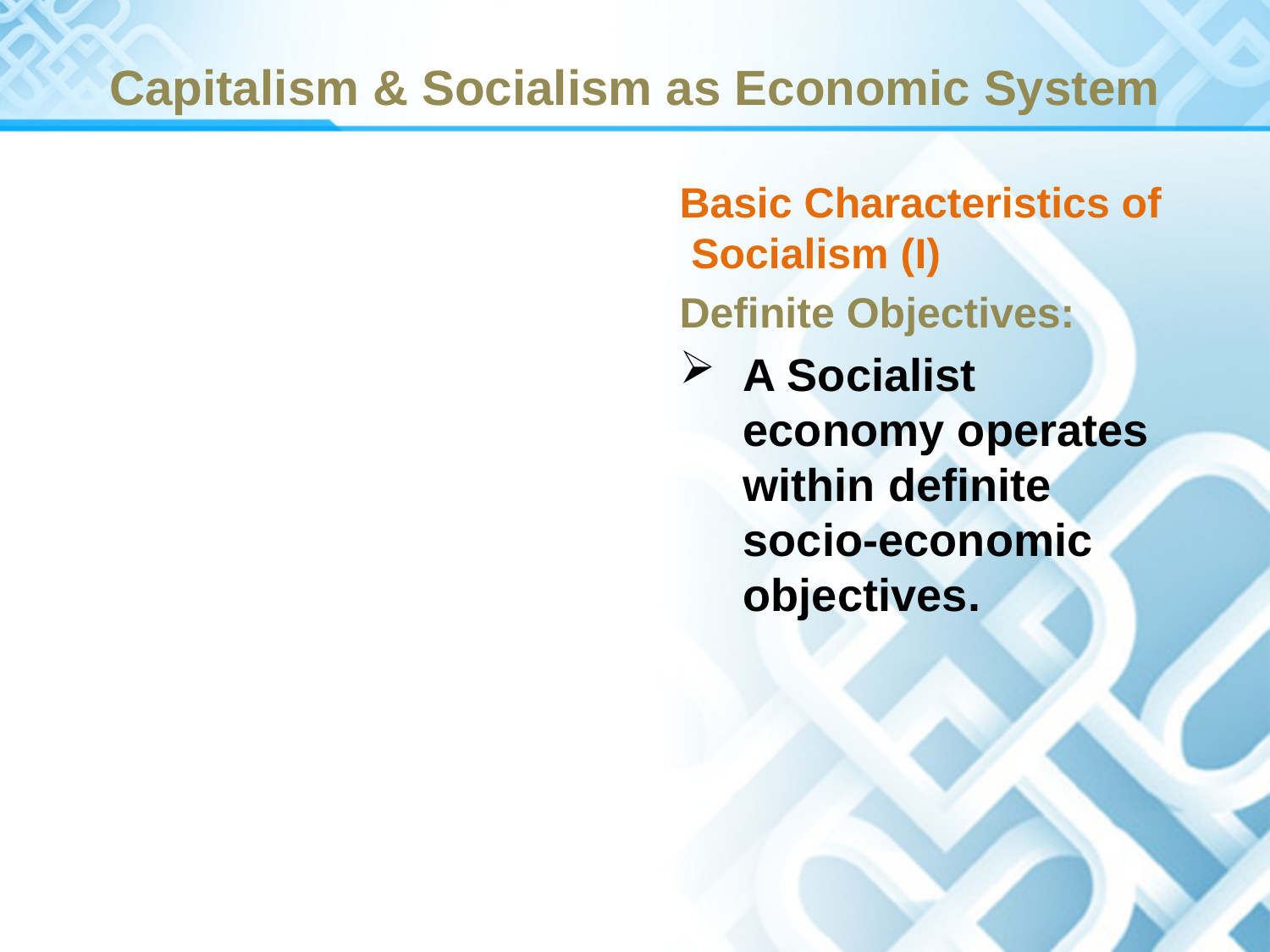

# Capitalism & Socialism as Economic System
Basic Characteristics of  Socialism (I)
Definite Objectives:
A Socialist economy operates within definite socio-economic objectives.